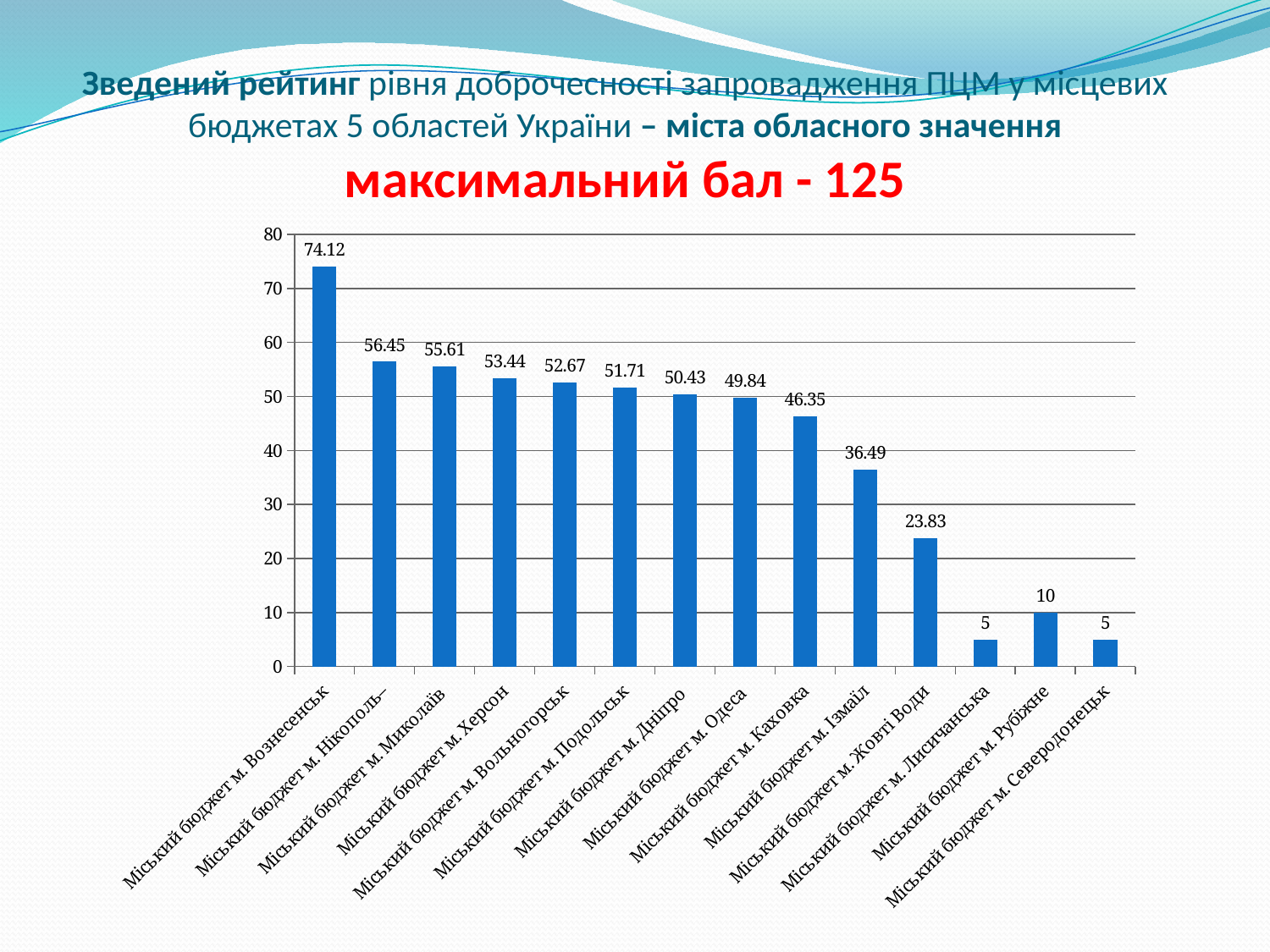

# Зведений рейтинг рівня доброчесності запровадження ПЦМ у місцевих бюджетах 5 областей України – міста обласного значення максимальний бал - 125

### Chart

| Category |  |
|---|---|
| Міський бюджет м. Вознесенськ | 74.11999999999999 |
| Міський бюджет м. Нікополь– | 56.449999999999996 |
| Міський бюджет м. Миколаїв  | 55.61 |
| Міський бюджет м. Херсон | 53.44 |
| Міський бюджет м. Вольногорськ | 52.67 |
| Міський бюджет м. Подольськ | 51.71 |
| Міський бюджет м. Дніпро  | 50.43 |
| Міський бюджет м. Одеса  | 49.839999999999996 |
| Міський бюджет м. Каховка | 46.349999999999994 |
| Міський бюджет м. Ізмаїл | 36.49 |
| Міський бюджет м. Жовті Води | 23.830000000000002 |
|     Міський бюджет м. Лисичанська | 5.0 |
| Міський бюджет м. Рубіжне | 10.0 |
| Міський бюджет м. Северодонецьк | 5.0 |